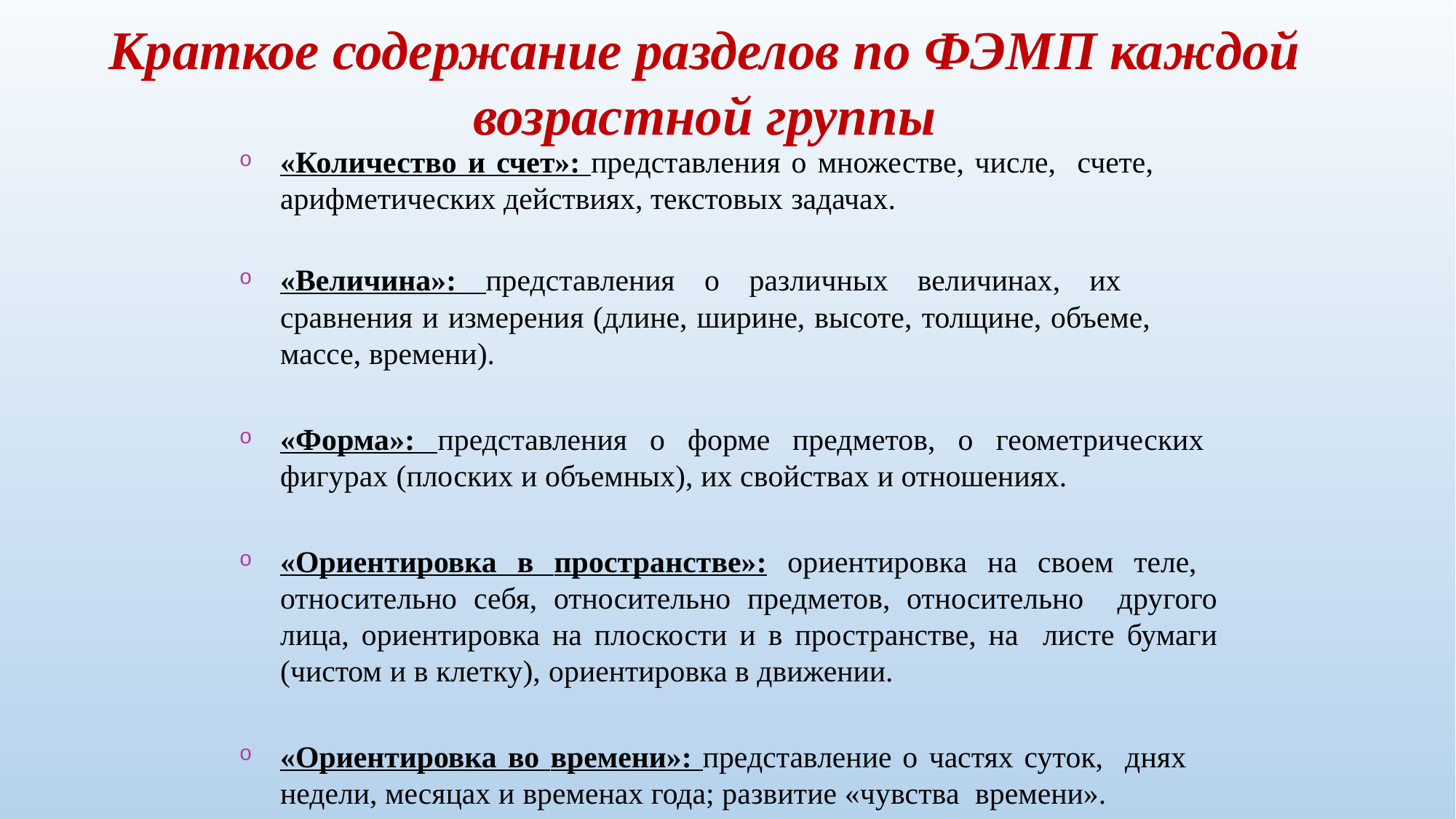

# Краткое содержание разделов по ФЭМП каждой возрастной группы
«Количество и счет»: представления о множестве, числе,  счете, арифметических действиях, текстовых задачах.

«Величина»: представления о различных величинах, их  сравнения и измерения (длине, ширине, высоте, толщине, объеме, массе, времени).

«Форма»: представления о форме предметов, о геометрических  фигурах (плоских и объемных), их свойствах и отношениях.

«Ориентировка в пространстве»: ориентировка на своем теле,  относительно себя, относительно предметов, относительно  другого лица, ориентировка на плоскости и в пространстве, на  листе бумаги (чистом и в клетку), ориентировка в движении.

«Ориентировка во времени»: представление о частях суток,  днях недели, месяцах и временах года; развитие «чувства  времени».